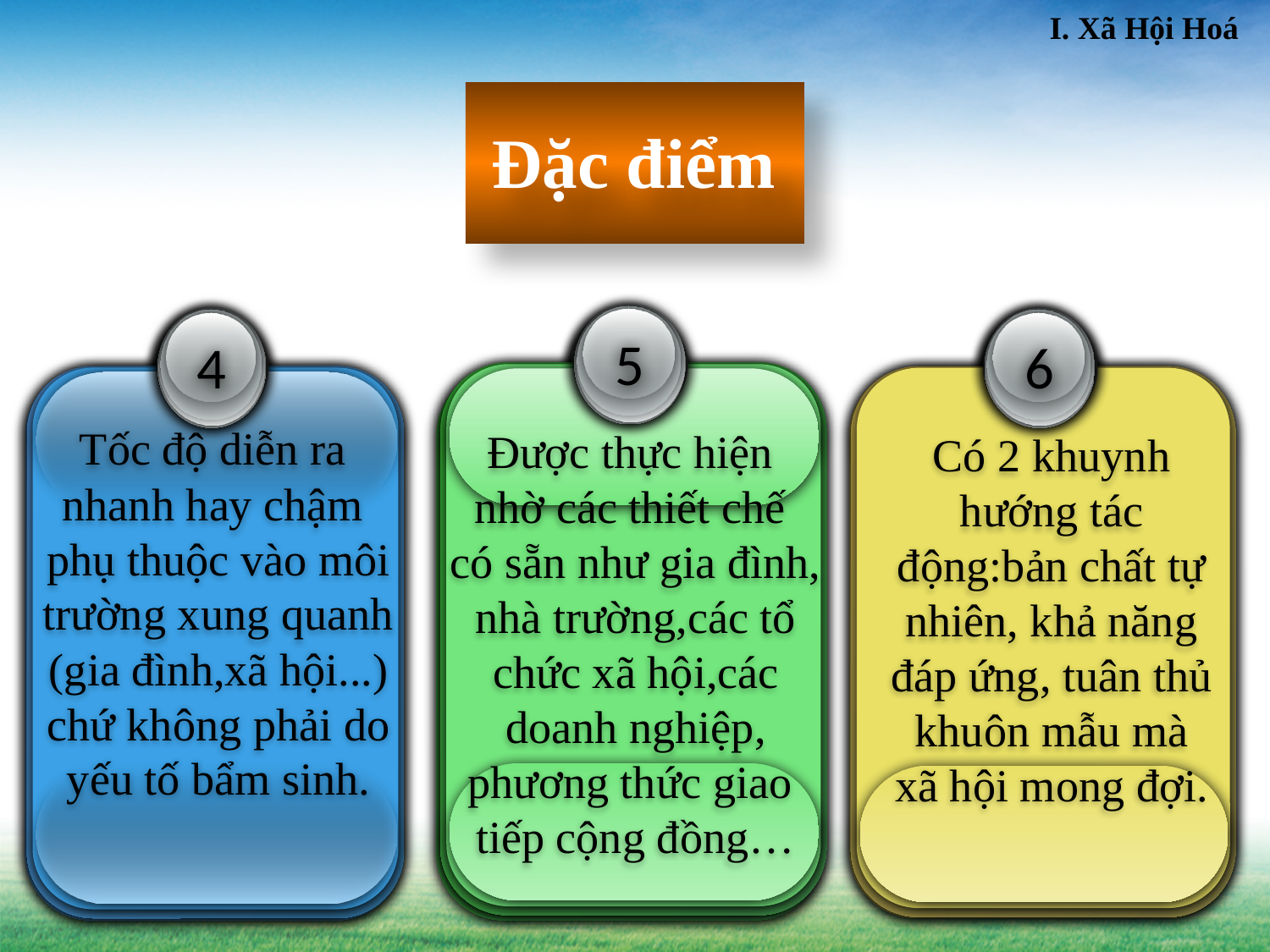

I. Xã Hội Hoá

Đặc điểm

5

Được thực hiện
nhờ các thiết chế
có sẵn như gia đình,
nhà trường,các tổ chức xã hội,các doanh nghiệp,
phương thức giao
tiếp cộng đồng…

4

Tốc độ diễn ra
nhanh hay chậm
phụ thuộc vào môi trường xung quanh
(gia đình,xã hội...)
chứ không phải do yếu tố bẩm sinh.

6

Có 2 khuynh hướng tác động:bản chất tự nhiên, khả năng đáp ứng, tuân thủ khuôn mẫu mà xã hội mong đợi.

2

Cá nhân vừa là khách thể,vừa là chủ thể của quá trình xã hội hóa.

3

Luôn tuân thủ các khuôn mẫu hành vi của các nhóm khác nhau.

1

Là quá trình hai mặt, khác nhau đối với những người khác nhau, kéo dài suốt đời và là quá trình tất yếu.
8